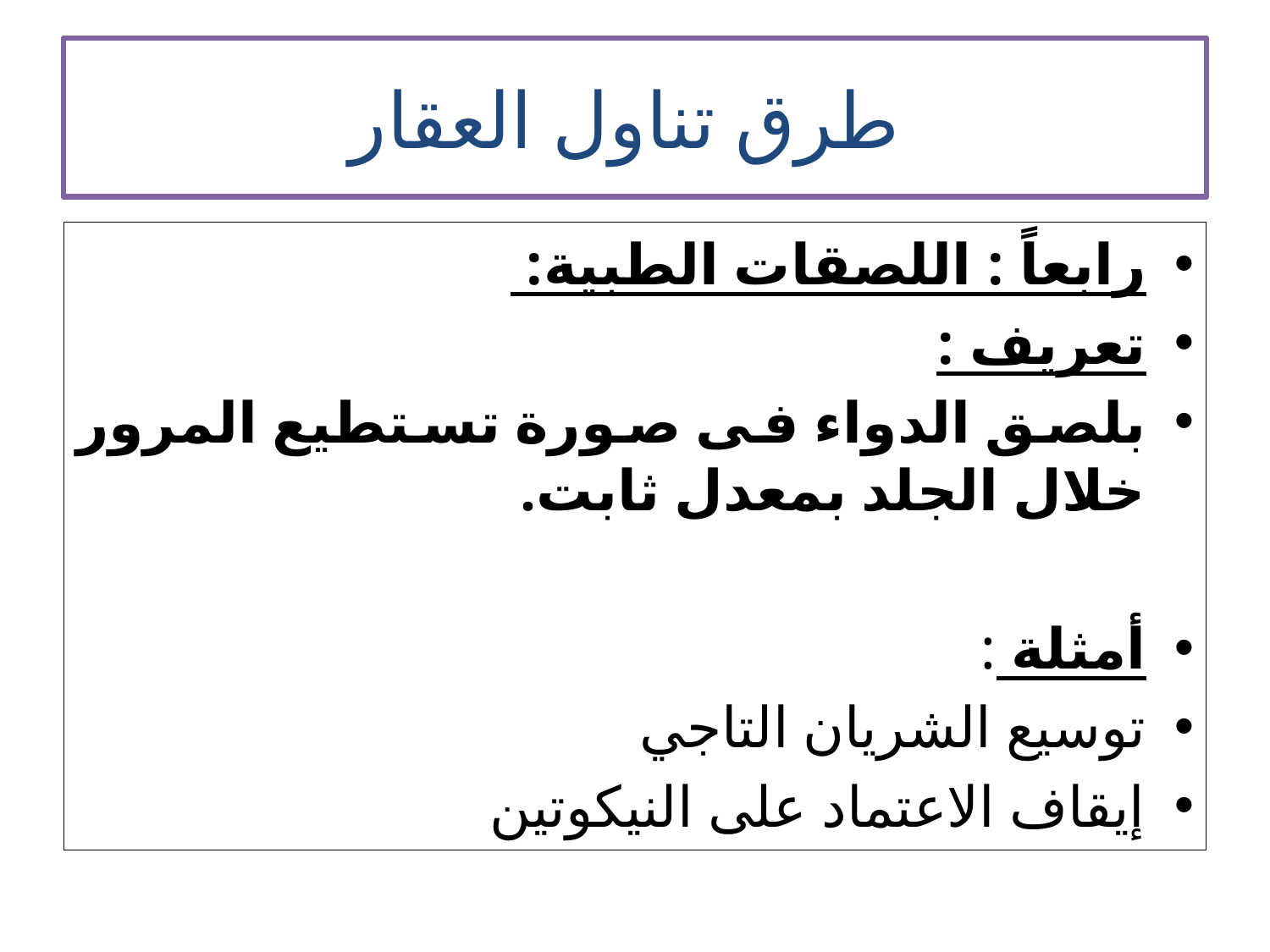

# طرق تناول العقار
رابعاً : اللصقات الطبية:
تعريف :
بلصق الدواء فى صورة تستطيع المرور خلال الجلد بمعدل ثابت.

أمثلة :
توسيع الشريان التاجي
إيقاف الاعتماد على النيكوتين